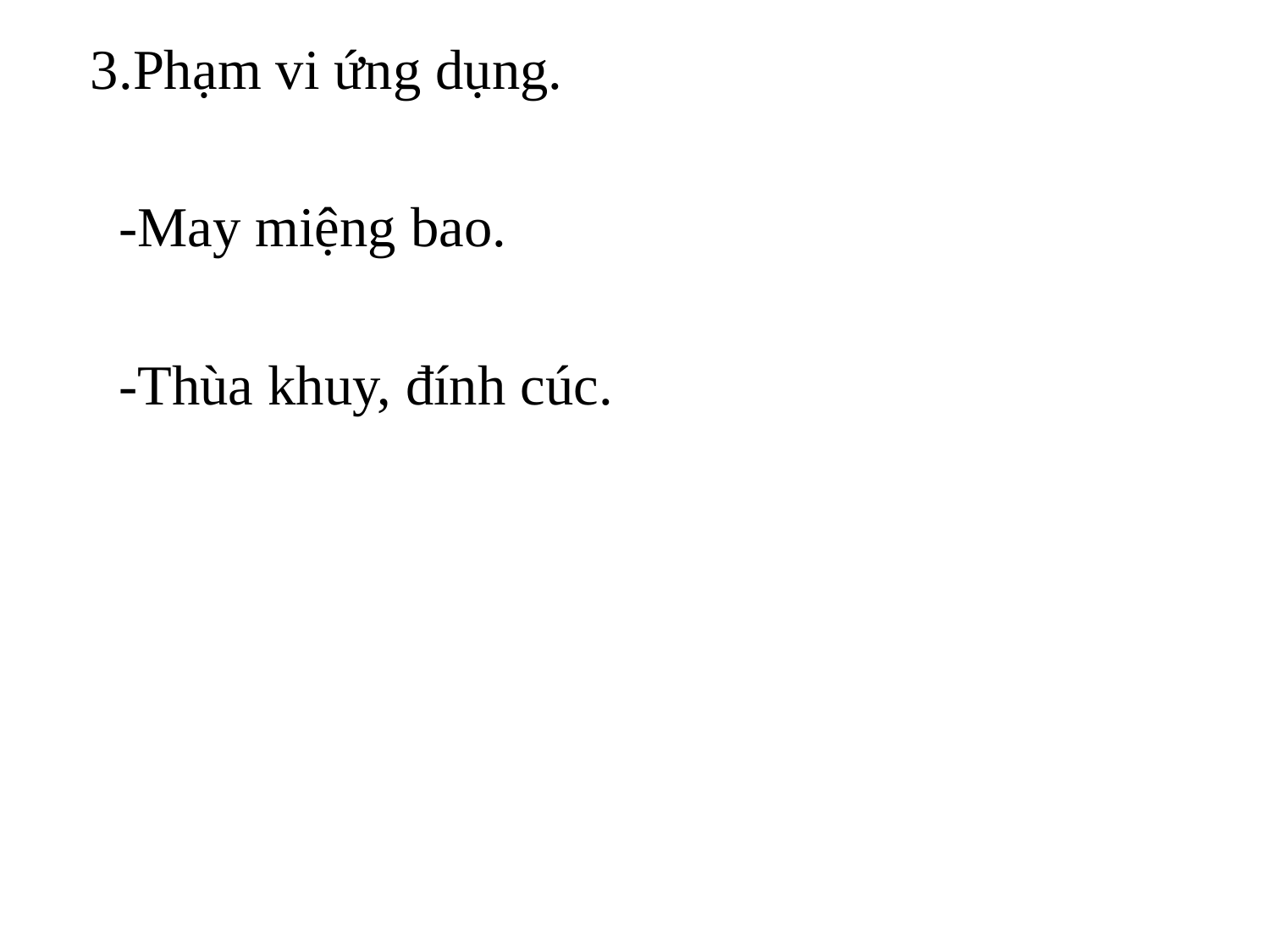

3.Phạm vi ứng dụng.

   -May miệng bao.

   -Thùa khuy, đính cúc.